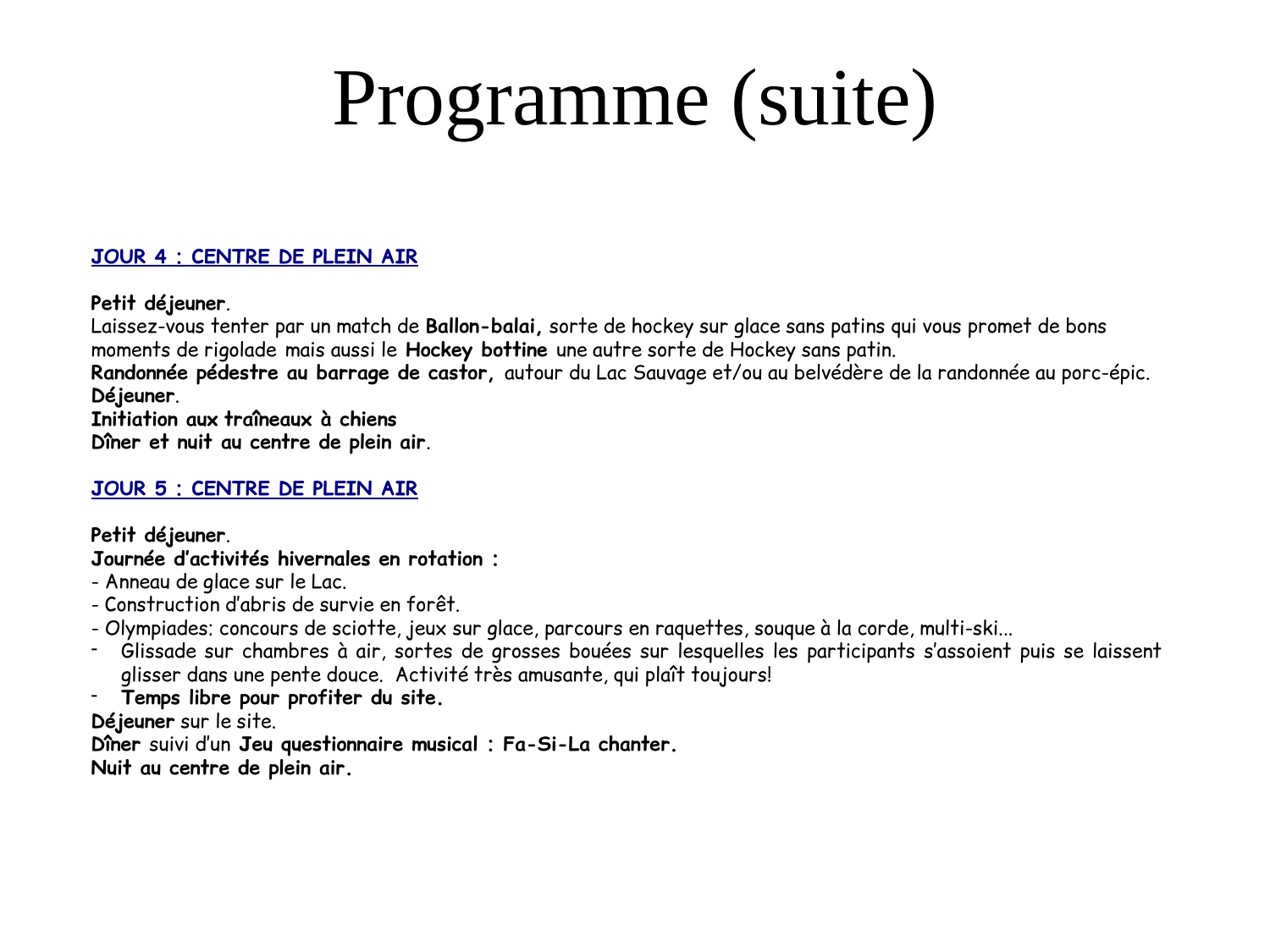

# Programme (suite)
JOUR 4 : CENTRE DE PLEIN AIR

Petit déjeuner.
Laissez-vous tenter par un match de Ballon-balai, sorte de hockey sur glace sans patins qui vous promet de bons moments de rigolade mais aussi le Hockey bottine une autre sorte de Hockey sans patin.
Randonnée pédestre au barrage de castor, autour du Lac Sauvage et/ou au belvédère de la randonnée au porc-épic.
Déjeuner.
Initiation aux traîneaux à chiens
Dîner et nuit au centre de plein air.

JOUR 5 : CENTRE DE PLEIN AIR

Petit déjeuner.
Journée d’activités hivernales en rotation :
- Anneau de glace sur le Lac.
- Construction d’abris de survie en forêt.
- Olympiades: concours de sciotte, jeux sur glace, parcours en raquettes, souque à la corde, multi-ski...
Glissade sur chambres à air, sortes de grosses bouées sur lesquelles les participants s’assoient puis se laissent glisser dans une pente douce.  Activité très amusante, qui plaît toujours!
Temps libre pour profiter du site.
Déjeuner sur le site.
Dîner suivi d’un Jeu questionnaire musical : Fa-Si-La chanter.
Nuit au centre de plein air.